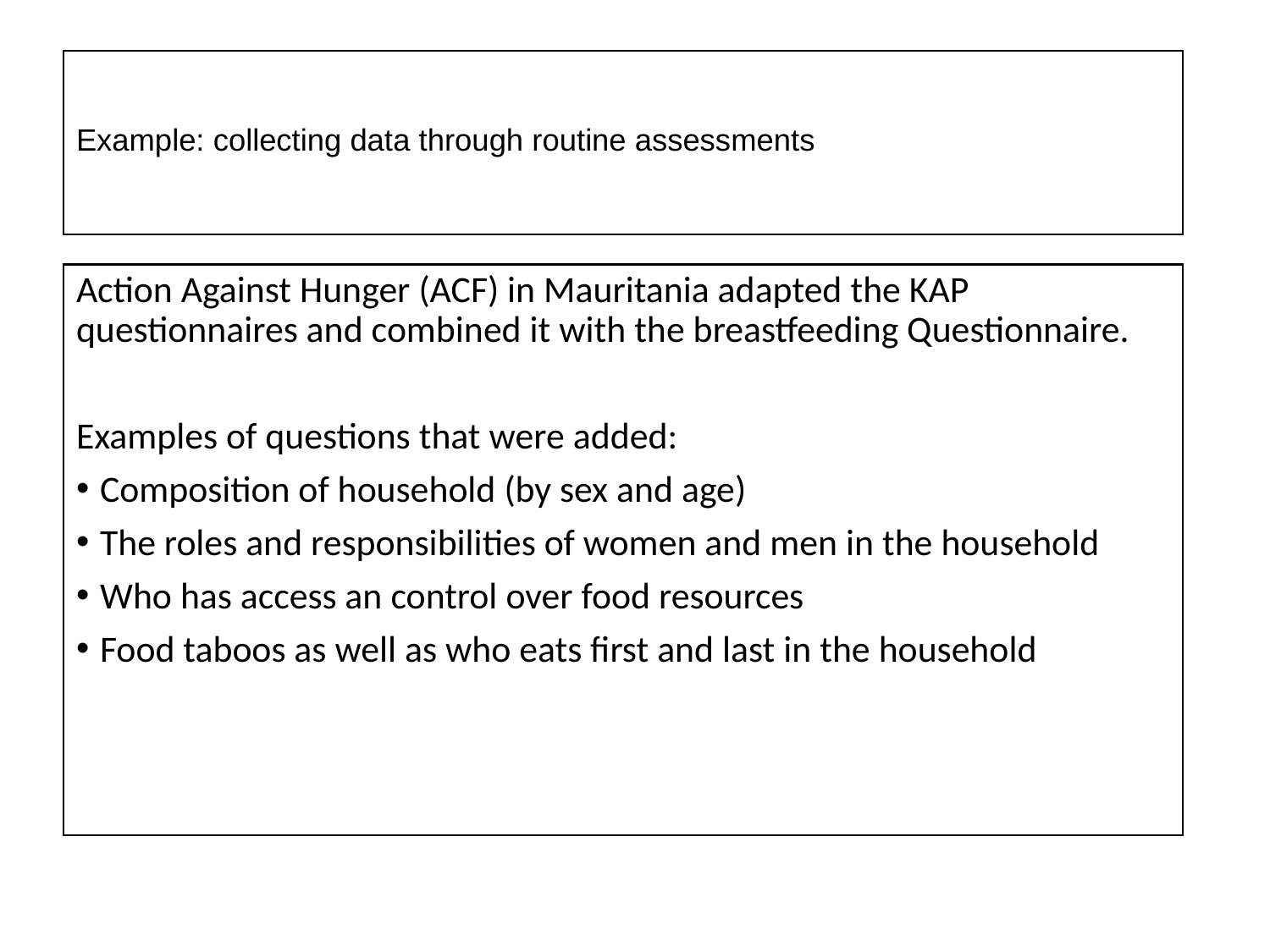

# Example: collecting data through routine assessments
Action Against Hunger (ACF) in Mauritania adapted the KAP questionnaires and combined it with the breastfeeding Questionnaire.

Examples of questions that were added:
Composition of household (by sex and age)
The roles and responsibilities of women and men in the household
Who has access an control over food resources
Food taboos as well as who eats first and last in the household